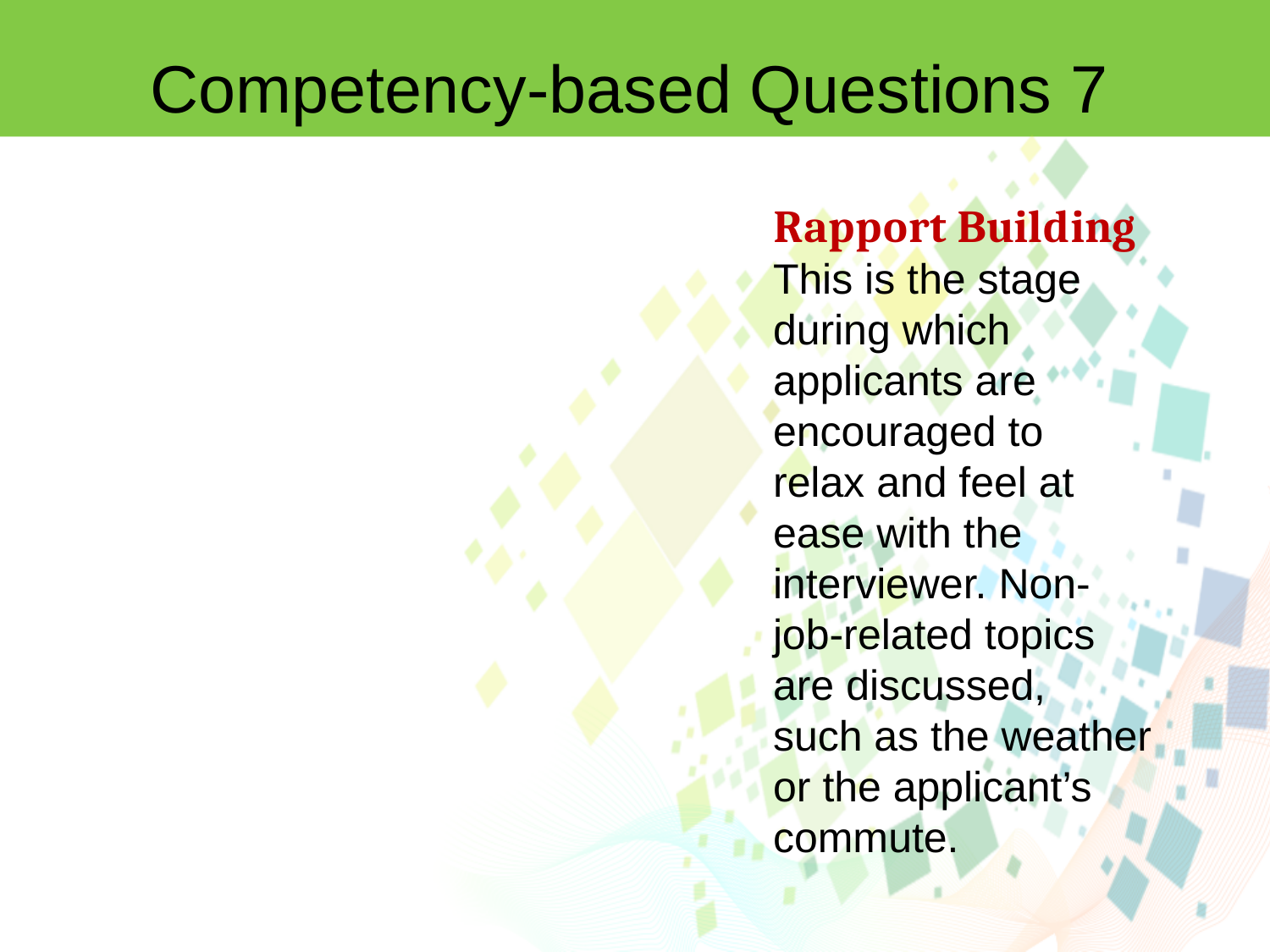

Competency-based Questions 7
Rapport Building
This is the stage during which applicants are encouraged to
relax and feel at ease with the interviewer. Non-job-related topics are discussed,
such as the weather or the applicant’s commute.